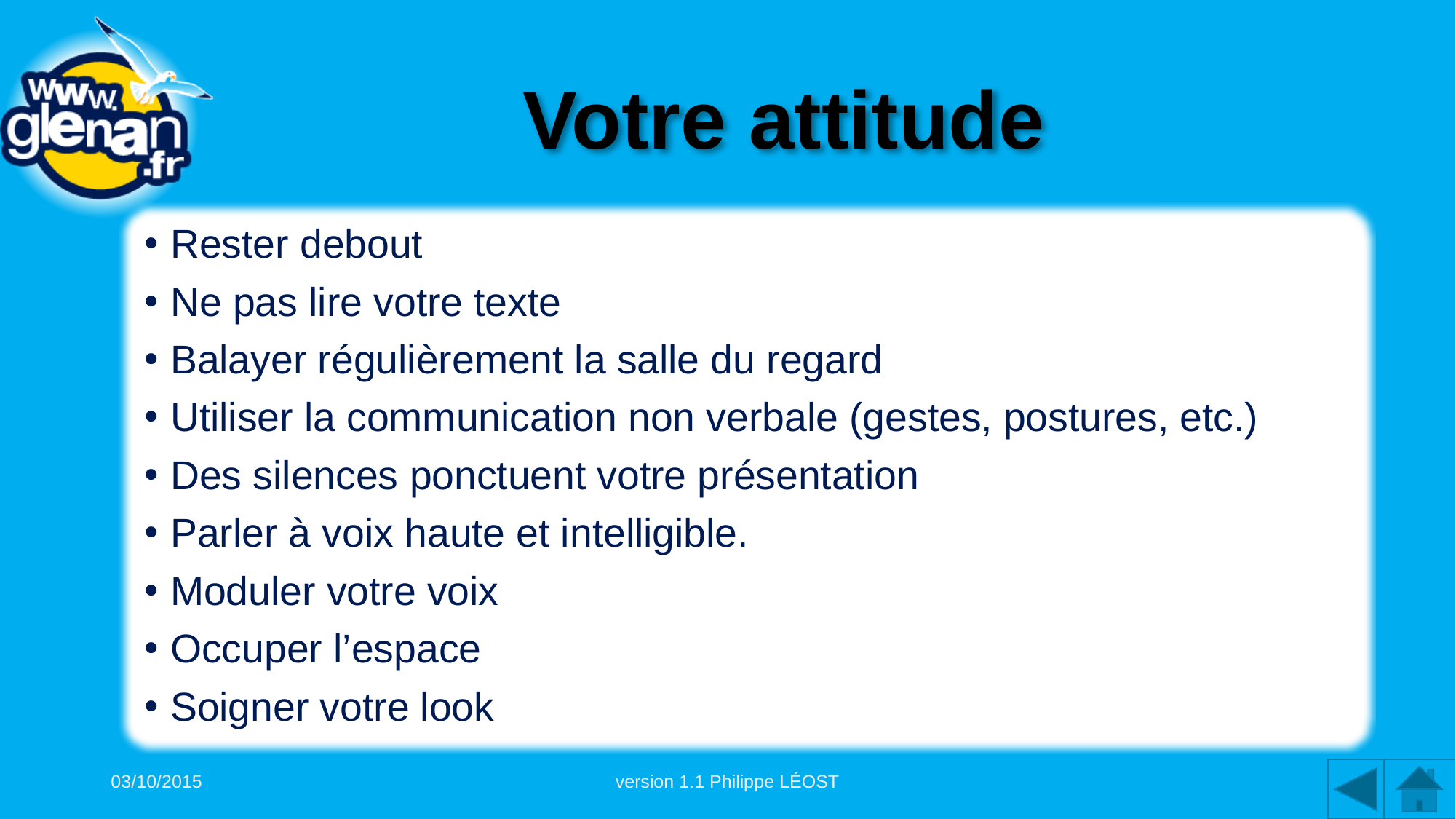

# Votre attitude
Rester debout
Ne pas lire votre texte
Balayer régulièrement la salle du regard
Utiliser la communication non verbale (gestes, postures, etc.)
Des silences ponctuent votre présentation
Parler à voix haute et intelligible.
Moduler votre voix
Occuper l’espace
Soigner votre look
03/10/2015
version 1.1 Philippe LÉOST